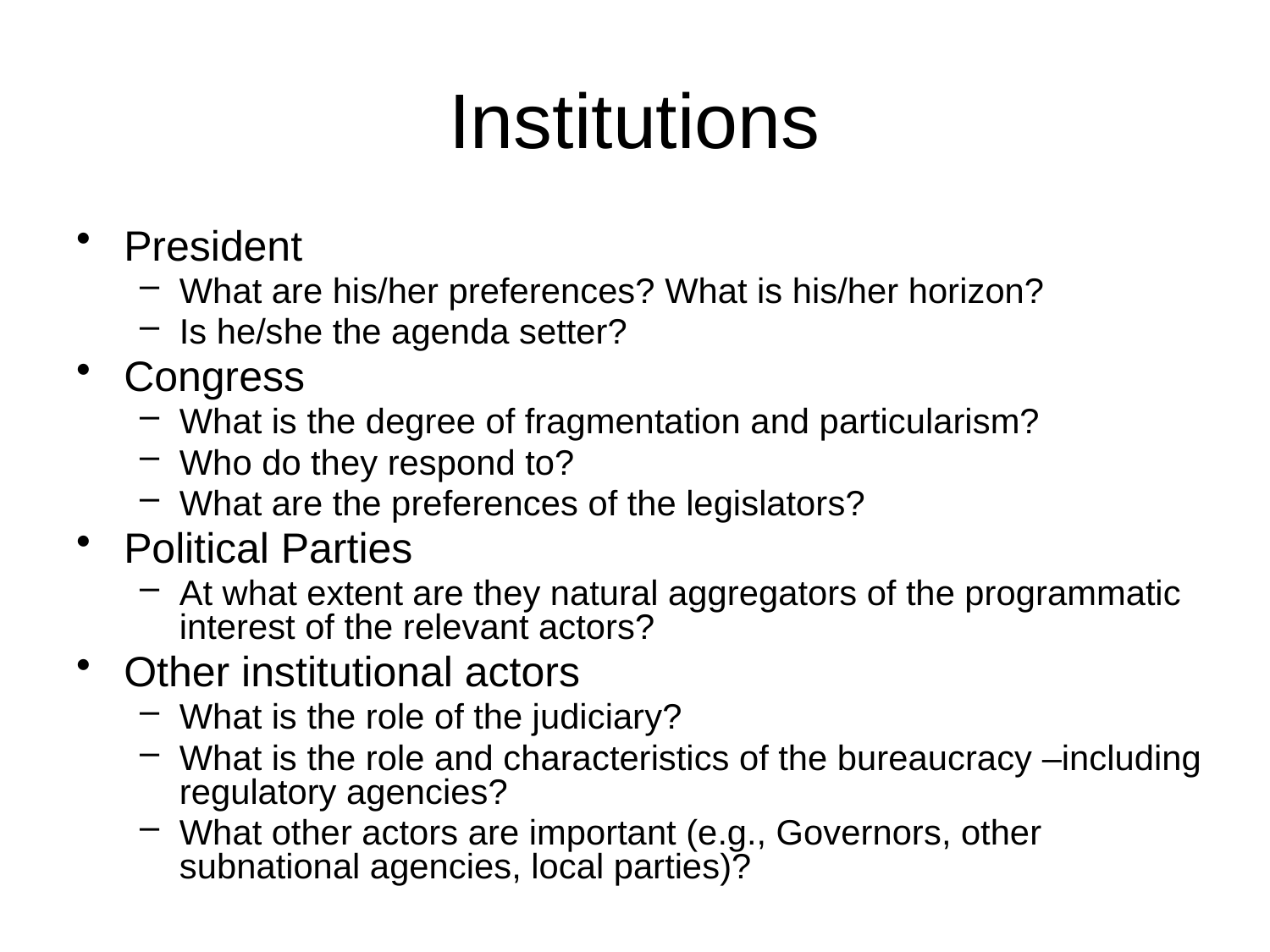

# Institutions
President
What are his/her preferences? What is his/her horizon?
Is he/she the agenda setter?
Congress
What is the degree of fragmentation and particularism?
Who do they respond to?
What are the preferences of the legislators?
Political Parties
At what extent are they natural aggregators of the programmatic interest of the relevant actors?
Other institutional actors
What is the role of the judiciary?
What is the role and characteristics of the bureaucracy –including regulatory agencies?
What other actors are important (e.g., Governors, other subnational agencies, local parties)?